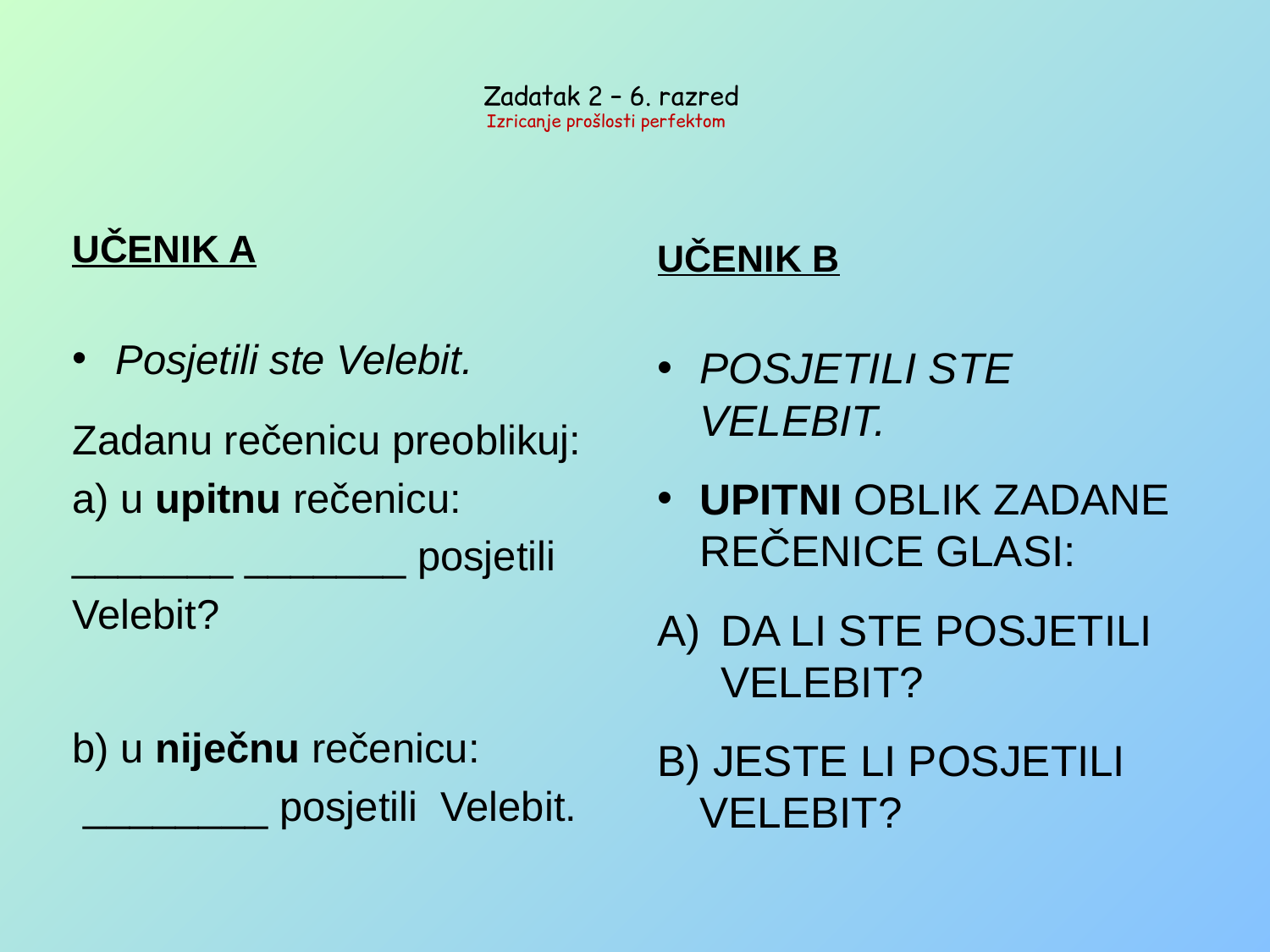

# Zadatak 2 – 6. razred Izricanje prošlosti perfektom
UČENIK A

Posjetili ste Velebit.

Zadanu rečenicu preoblikuj:
a) u upitnu rečenicu:
_______ _______ posjetili
Velebit?

b) u niječnu rečenicu:
 ________ posjetili  Velebit.

UČENIK B

POSJETILI STE VELEBIT.

UPITNI OBLIK ZADANE REČENICE GLASI:

DA LI STE POSJETILI VELEBIT?

B) JESTE LI POSJETILI VELEBIT?